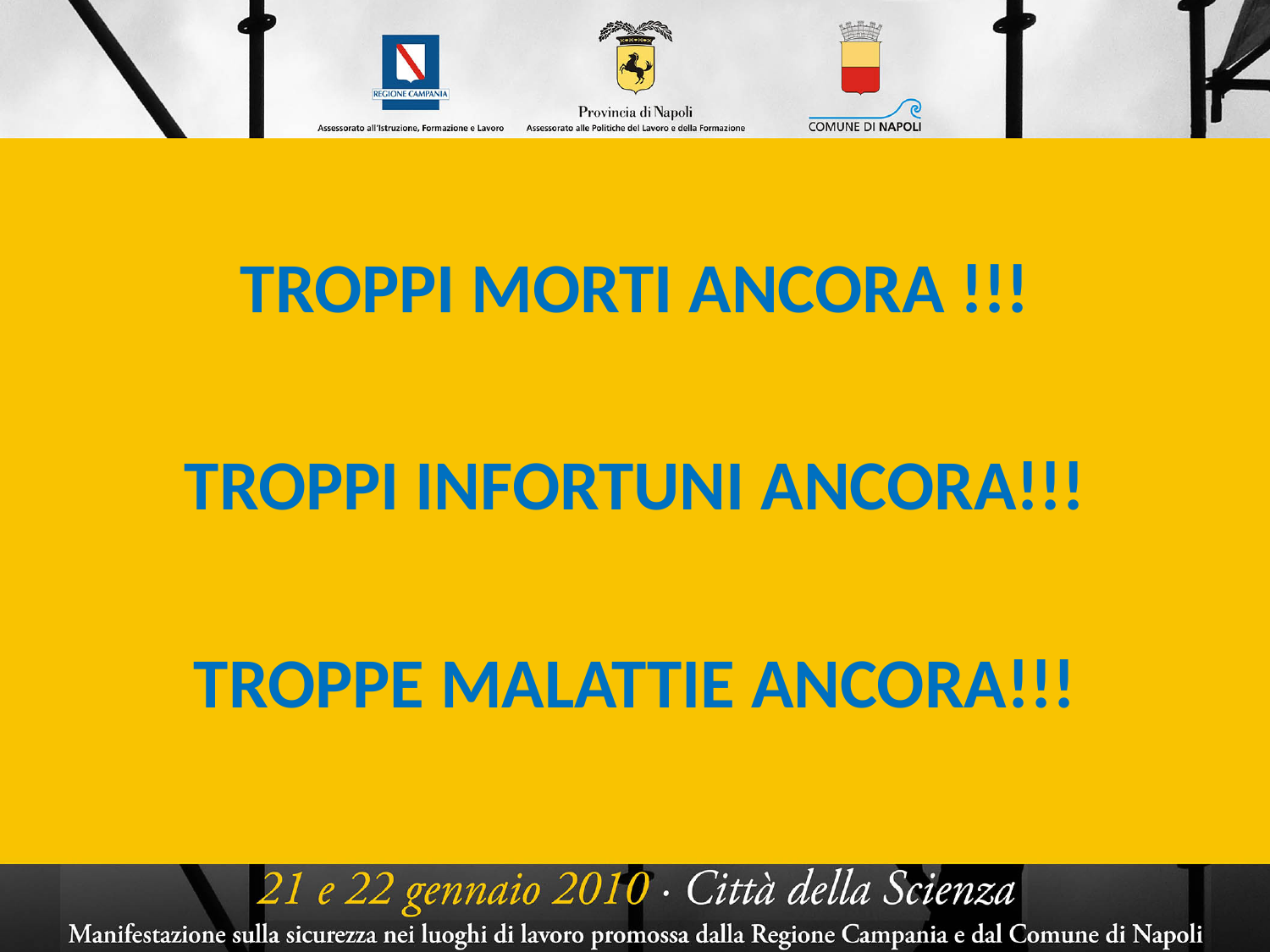

#
TROPPI MORTI ANCORA !!!

TROPPI INFORTUNI ANCORA!!!

TROPPE MALATTIE ANCORA!!!